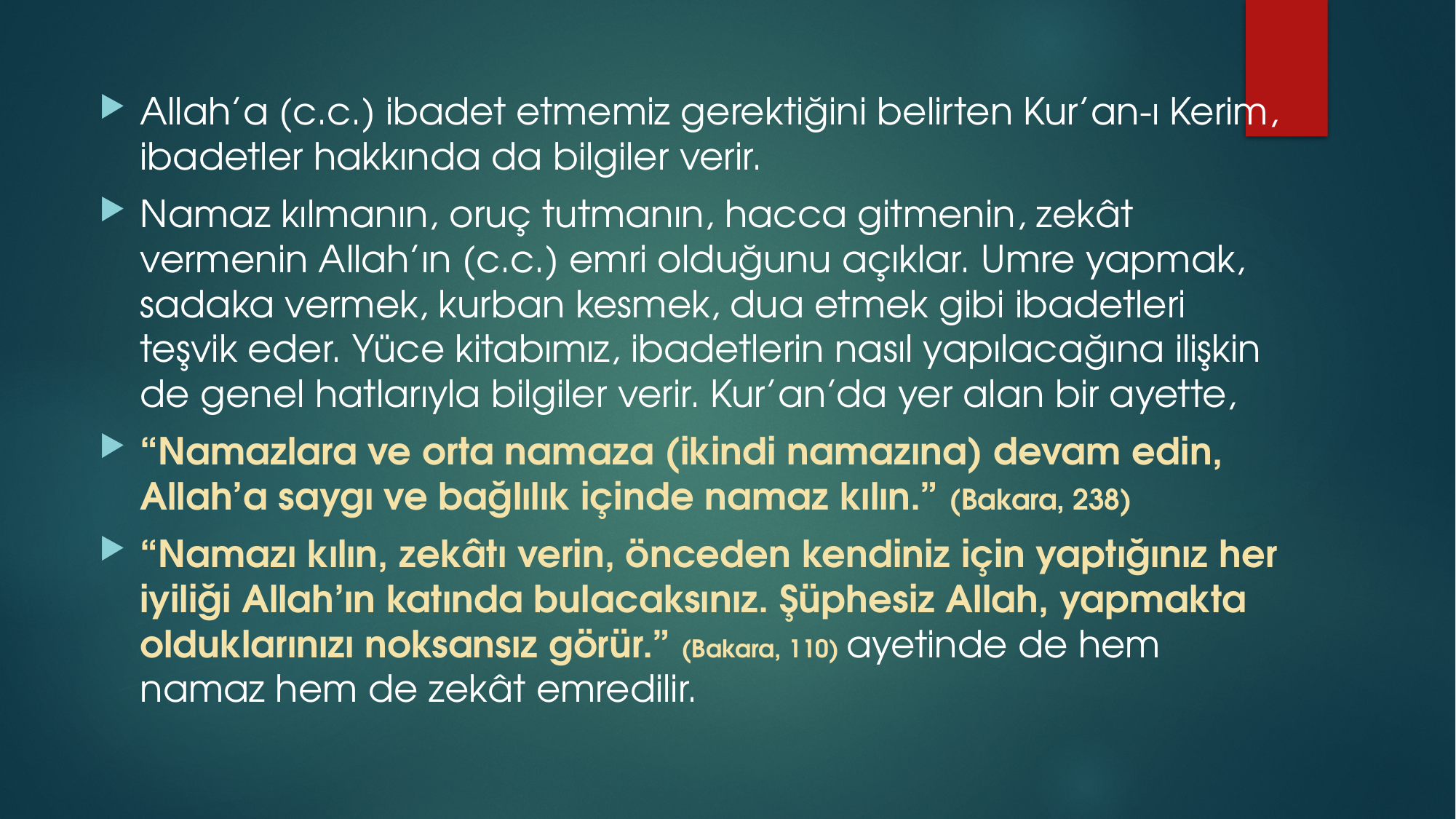

Allah’a (c.c.) ibadet etmemiz gerektiğini belirten Kur’an-ı Kerim, ibadetler hakkında da bilgiler verir.
Namaz kılmanın, oruç tutmanın, hacca gitmenin, zekât vermenin Allah’ın (c.c.) emri olduğunu açıklar. Umre yapmak, sadaka vermek, kurban kesmek, dua etmek gibi ibadetleri teşvik eder. Yüce kitabımız, ibadetlerin nasıl yapılacağına ilişkin de genel hatlarıyla bilgiler verir. Kur’an’da yer alan bir ayette,
“Namazlara ve orta namaza (ikindi namazına) devam edin, Allah’a saygı ve bağlılık içinde namaz kılın.” (Bakara, 238)
“Namazı kılın, zekâtı verin, önceden kendiniz için yaptığınız her iyiliği Allah’ın katında bulacaksınız. Şüphesiz Allah, yapmakta olduklarınızı noksansız görür.” (Bakara, 110) ayetinde de hem namaz hem de zekât emredilir.